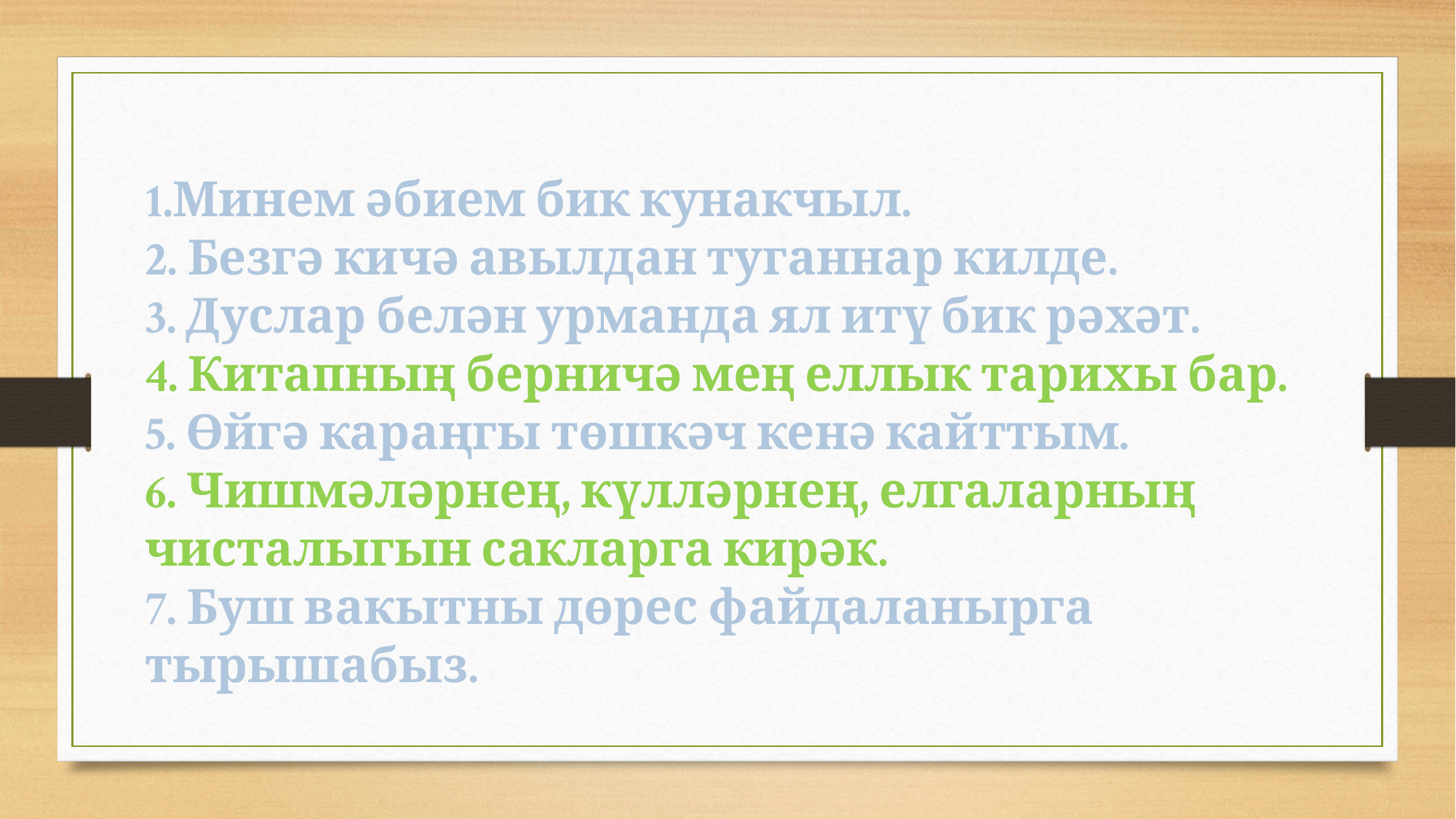

1.Минем әбием бик кунакчыл.
2. Безгә кичә авылдан туганнар килде.
3. Дуслар белән урманда ял итү бик рәхәт.
4. Китапның берничә мең еллык тарихы бар.
5. Өйгә караңгы төшкәч кенә кайттым.
6. Чишмәләрнең, күлләрнең, елгаларның чисталыгын сакларга кирәк.
7. Буш вакытны дөрес файдаланырга тырышабыз.